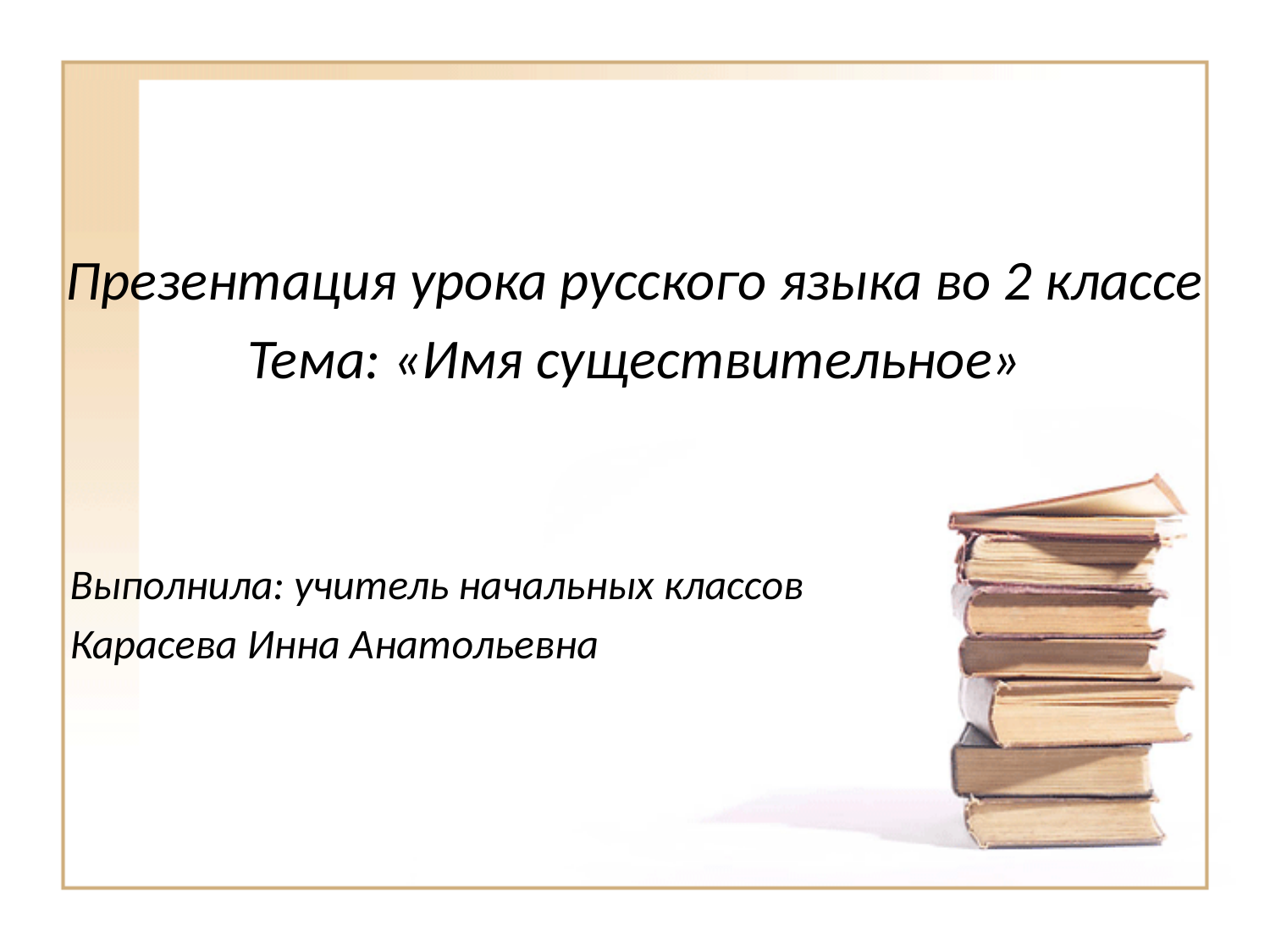

Презентация урока русского языка во 2 классе
Тема: «Имя существительное»

      Выполнила: учитель начальных классов
      Карасева Инна Анатольевна